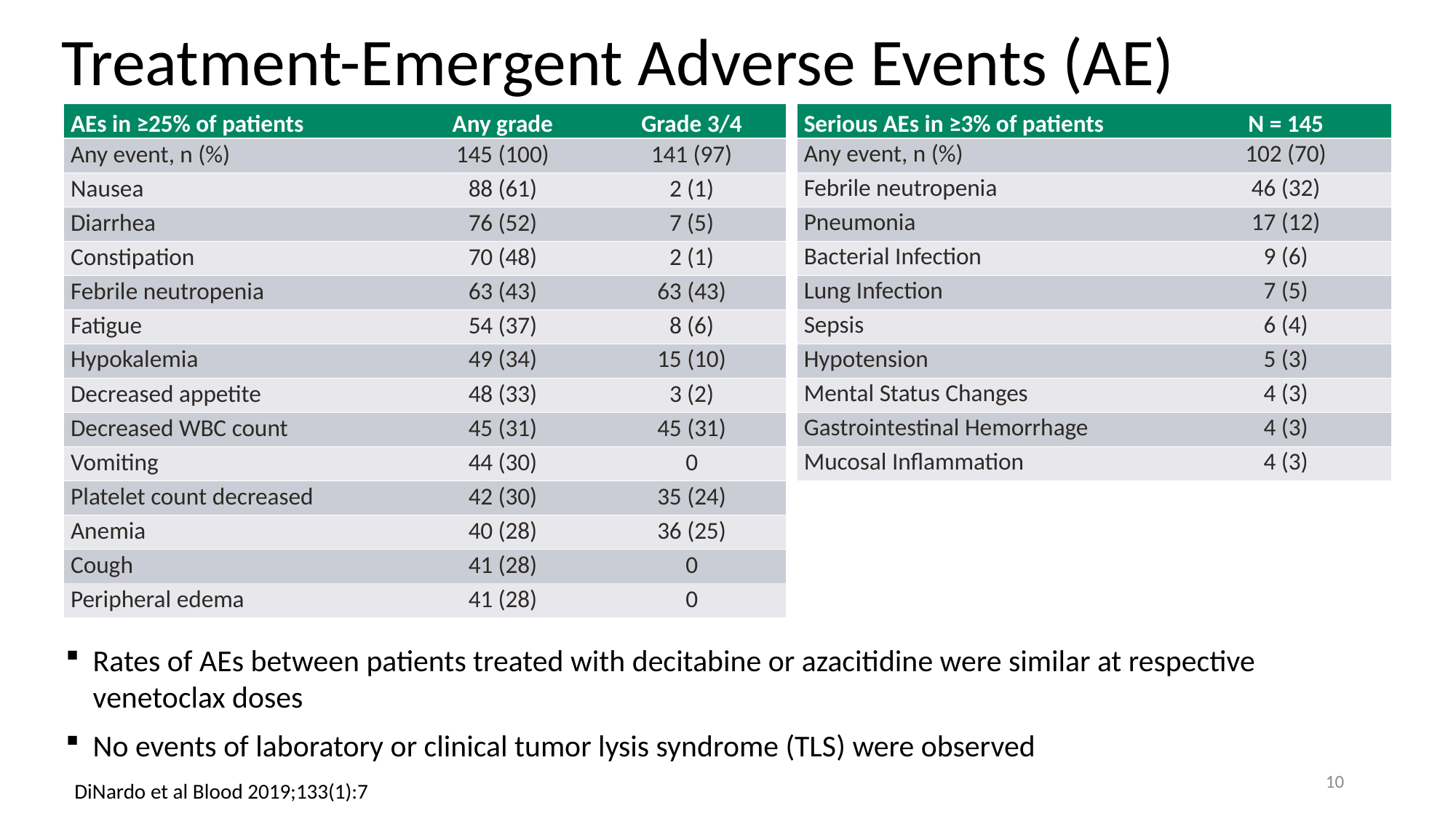

# Treatment-Emergent Adverse Events (AE)
| AEs in ≥25% of patients | Any grade | Grade 3/4 |
| --- | --- | --- |
| Any event, n (%) | 145 (100) | 141 (97) |
| Nausea | 88 (61) | 2 (1) |
| Diarrhea | 76 (52) | 7 (5) |
| Constipation | 70 (48) | 2 (1) |
| Febrile neutropenia | 63 (43) | 63 (43) |
| Fatigue | 54 (37) | 8 (6) |
| Hypokalemia | 49 (34) | 15 (10) |
| Decreased appetite | 48 (33) | 3 (2) |
| Decreased WBC count | 45 (31) | 45 (31) |
| Vomiting | 44 (30) | 0 |
| Platelet count decreased | 42 (30) | 35 (24) |
| Anemia | 40 (28) | 36 (25) |
| Cough | 41 (28) | 0 |
| Peripheral edema | 41 (28) | 0 |
| Serious AEs in ≥3% of patients | N = 145 |
| --- | --- |
| Any event, n (%) | 102 (70) |
| Febrile neutropenia | 46 (32) |
| Pneumonia | 17 (12) |
| Bacterial Infection | 9 (6) |
| Lung Infection | 7 (5) |
| Sepsis | 6 (4) |
| Hypotension | 5 (3) |
| Mental Status Changes | 4 (3) |
| Gastrointestinal Hemorrhage | 4 (3) |
| Mucosal Inflammation | 4 (3) |
Rates of AEs between patients treated with decitabine or azacitidine were similar at respective venetoclax doses
No events of laboratory or clinical tumor lysis syndrome (TLS) were observed
10
DiNardo et al Blood 2019;133(1):7